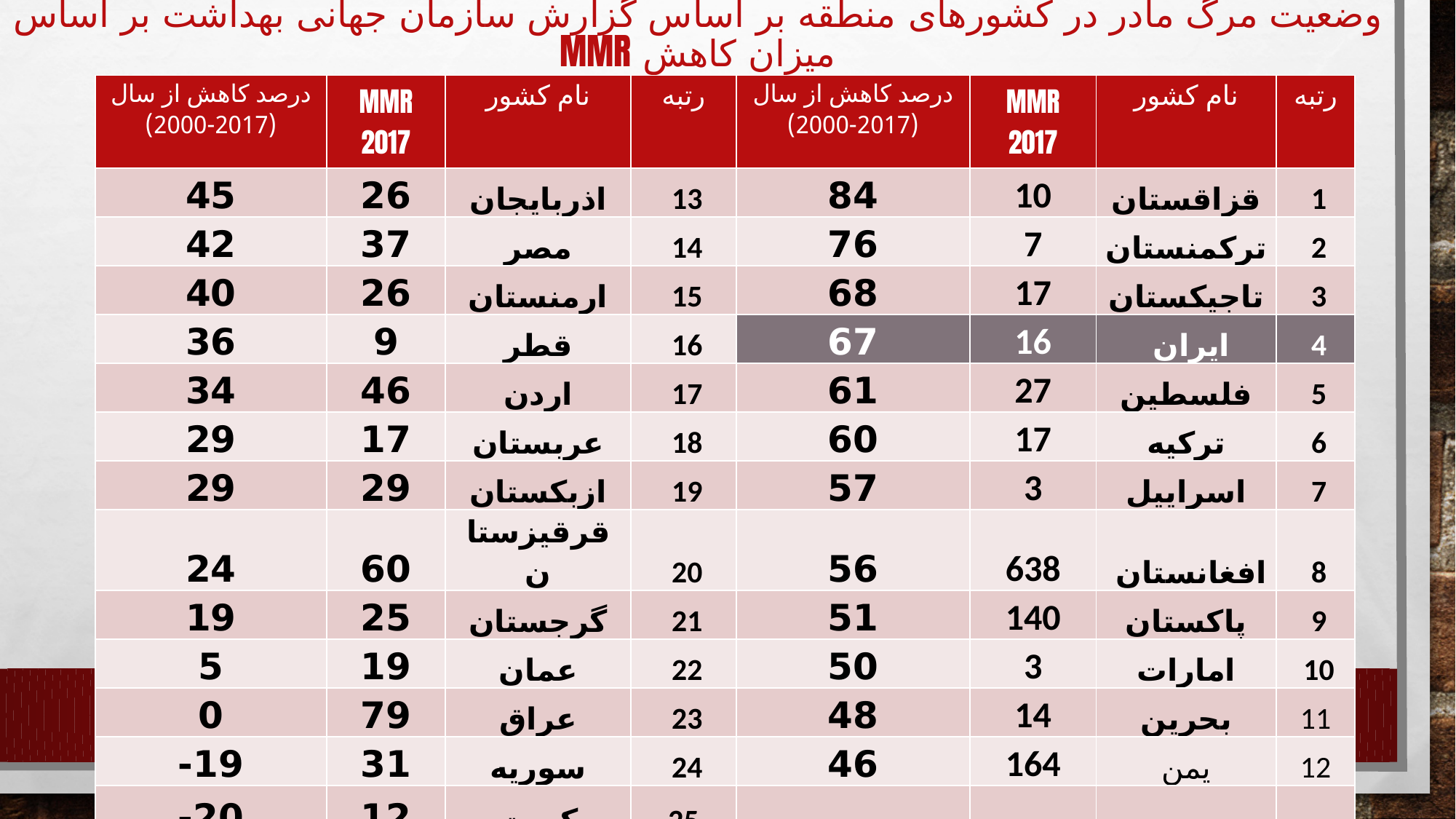

# وضعیت مرگ مادر در کشورهای منطقه بر اساس گزارش سازمان جهانی بهداشت بر اساس میزان کاهش mmr
| درصد کاهش از سال (2017-2000) | MMR 2017 | نام کشور | رتبه | درصد کاهش از سال (2017-2000) | MMR 2017 | نام کشور | رتبه |
| --- | --- | --- | --- | --- | --- | --- | --- |
| 45 | 26 | اذربایجان | 13 | 84 | 10 | قزاقستان | 1 |
| 42 | 37 | مصر | 14 | 76 | 7 | ترکمنستان | 2 |
| 40 | 26 | ارمنستان | 15 | 68 | 17 | تاجیکستان | 3 |
| 36 | 9 | قطر | 16 | 67 | 16 | ایران | 4 |
| 34 | 46 | اردن | 17 | 61 | 27 | فلسطین | 5 |
| 29 | 17 | عربستان | 18 | 60 | 17 | ترکیه | 6 |
| 29 | 29 | ازبکستان | 19 | 57 | 3 | اسراییل | 7 |
| 24 | 60 | قرقیزستان | 20 | 56 | 638 | افغانستان | 8 |
| 19 | 25 | گرجستان | 21 | 51 | 140 | پاکستان | 9 |
| 5 | 19 | عمان | 22 | 50 | 3 | امارات | 10 |
| 0 | 79 | عراق | 23 | 48 | 14 | بحرین | 11 |
| 19- | 31 | سوریه | 24 | 46 | 164 | یمن | 12 |
| 20- | 12 | کویت | 25 |  |  |  |  |